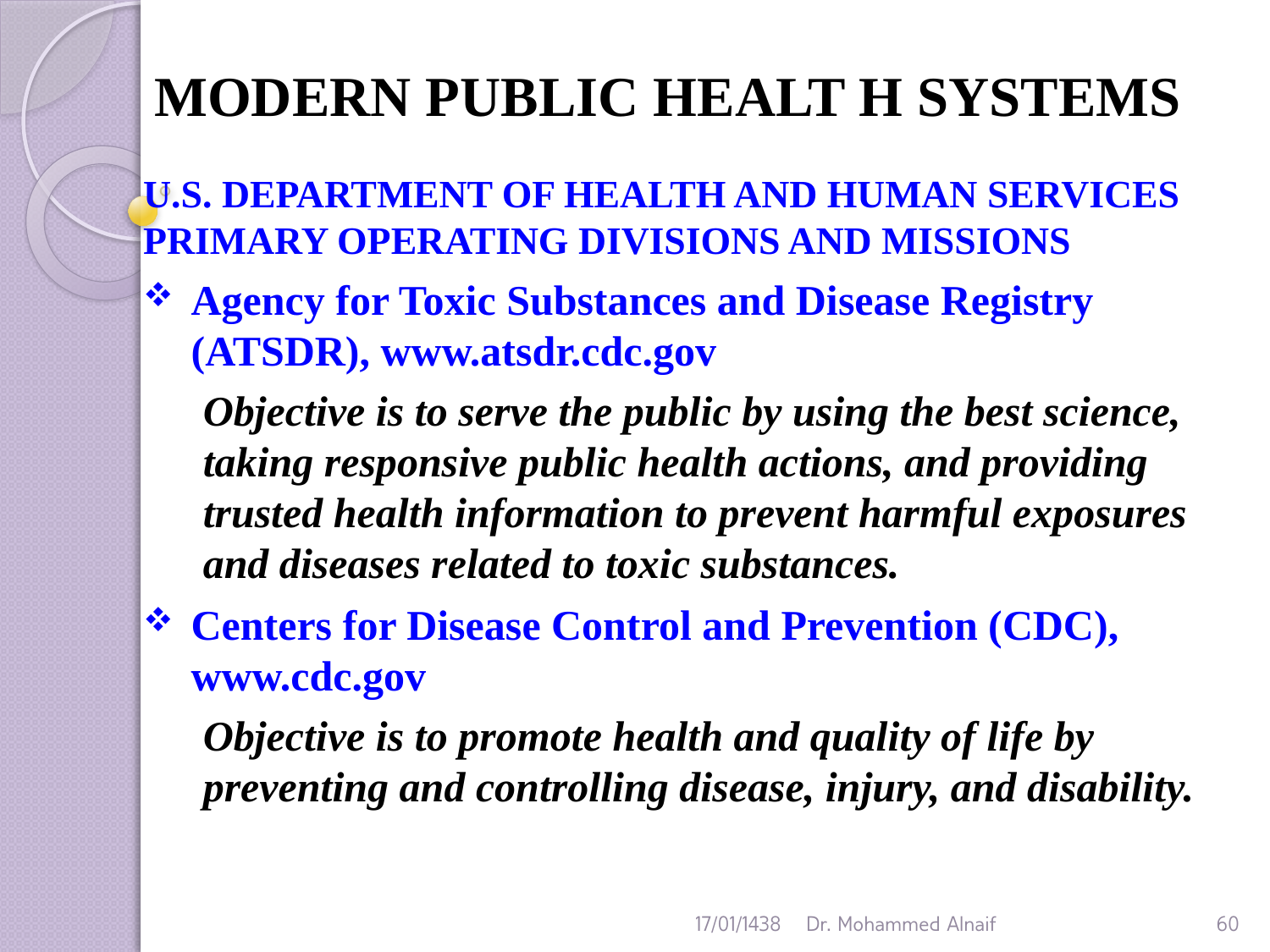

# MODERN PUBLIC HEALT H SYSTEMS
U.S. DEPARTMENT OF HEALTH AND HUMAN SERVICES PRIMARY OPERATING DIVISIONS AND MISSIONS
Agency for Toxic Substances and Disease Registry (ATSDR), www.atsdr.cdc.gov
Objective is to serve the public by using the best science, taking responsive public health actions, and providing trusted health information to prevent harmful exposures and diseases related to toxic substances.
Centers for Disease Control and Prevention (CDC), www.cdc.gov
Objective is to promote health and quality of life by preventing and controlling disease, injury, and disability.
17/01/1438
Dr. Mohammed Alnaif
60